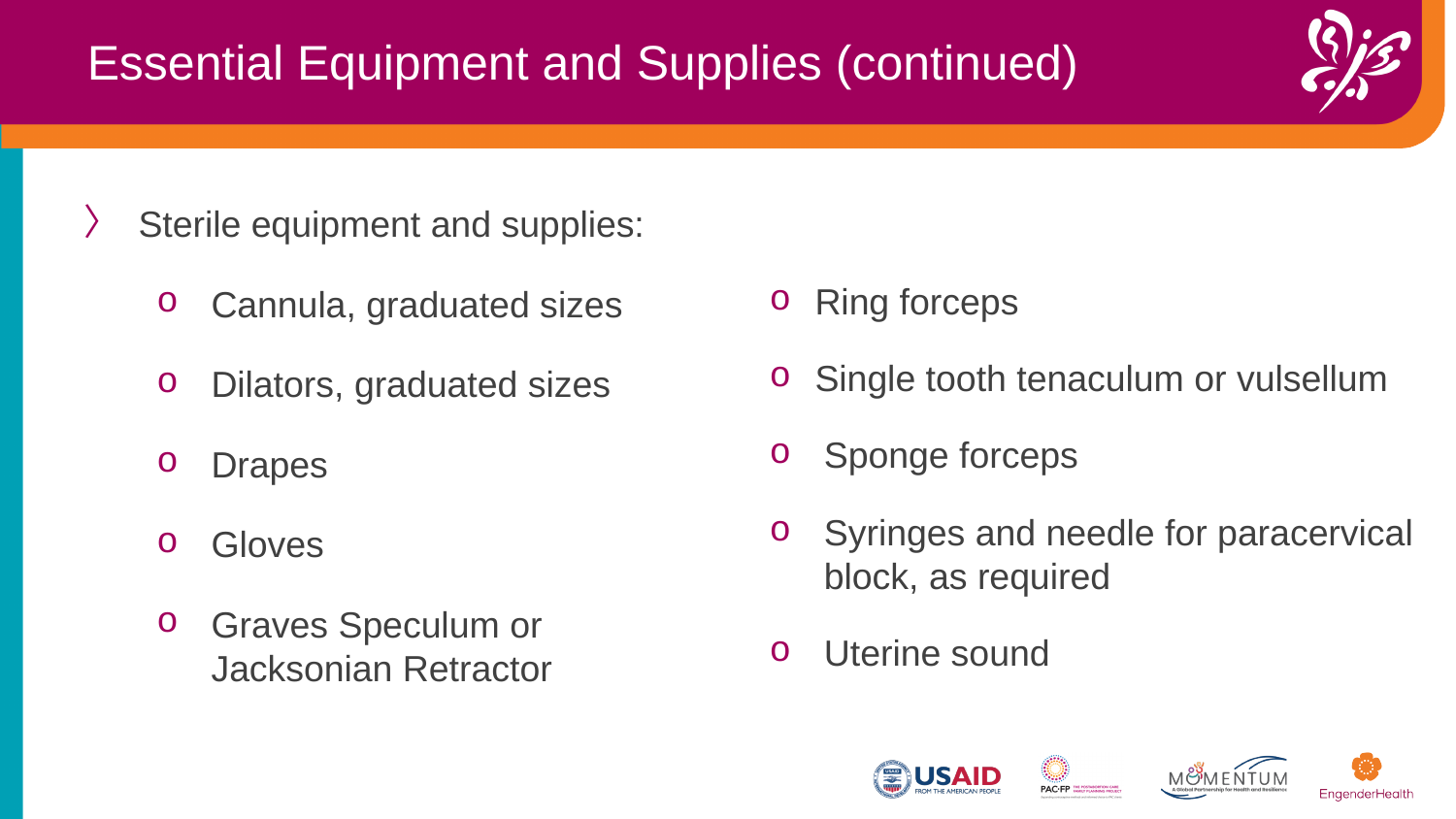

Essential Equipment and Supplies (continued)
Sterile equipment and supplies:
Cannula, graduated sizes
Dilators, graduated sizes
Drapes
Gloves
Graves Speculum or Jacksonian Retractor

Ring forceps
Single tooth tenaculum or vulsellum
Sponge forceps
Syringes and needle for paracervical block, as required
Uterine sound